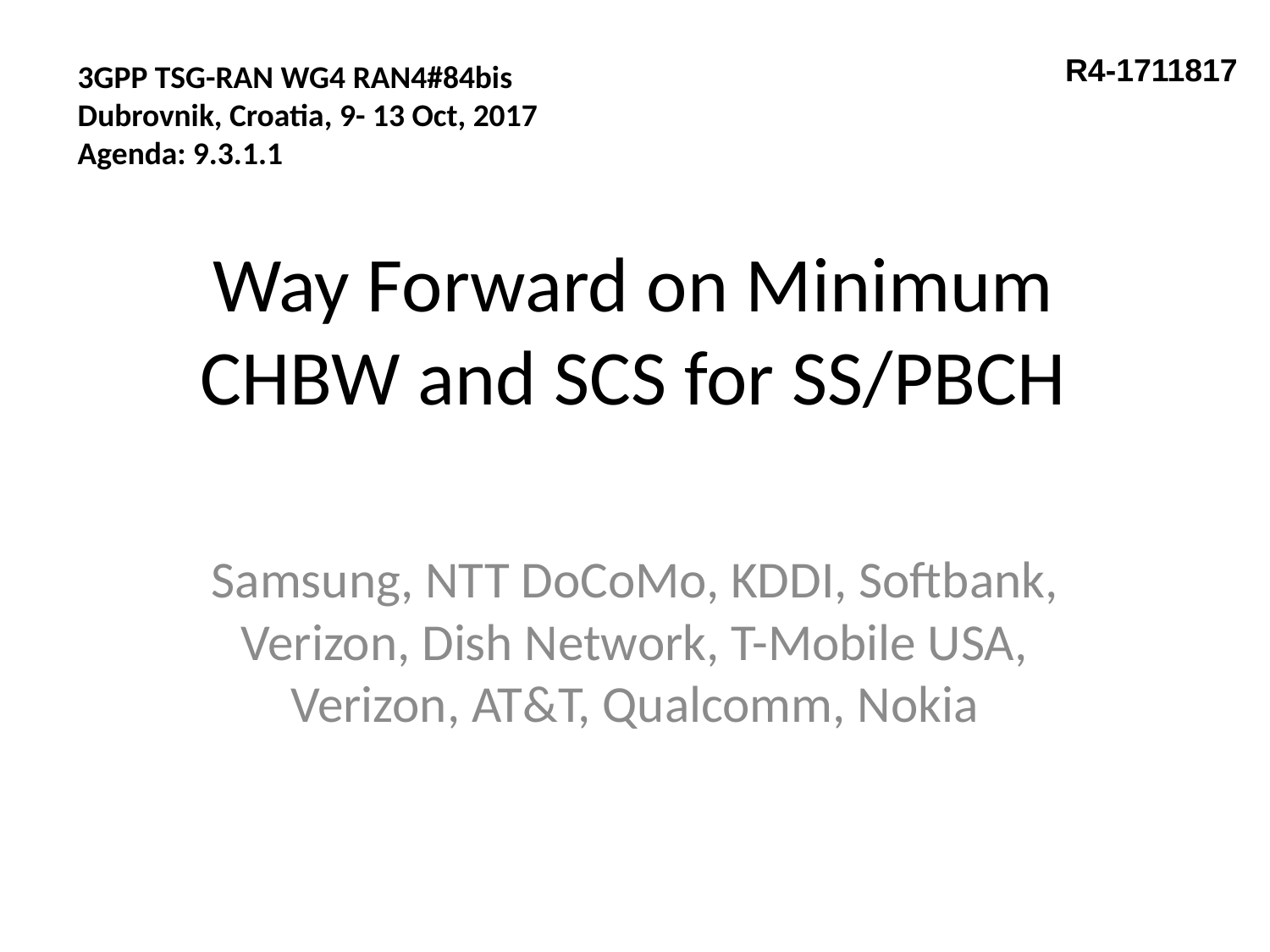

R4-1711817
3GPP TSG-RAN WG4 RAN4#84bis
Dubrovnik, Croatia, 9- 13 Oct, 2017
Agenda: 9.3.1.1
# Way Forward on Minimum CHBW and SCS for SS/PBCH
Samsung, NTT DoCoMo, KDDI, Softbank, Verizon, Dish Network, T-Mobile USA, Verizon, AT&T, Qualcomm, Nokia